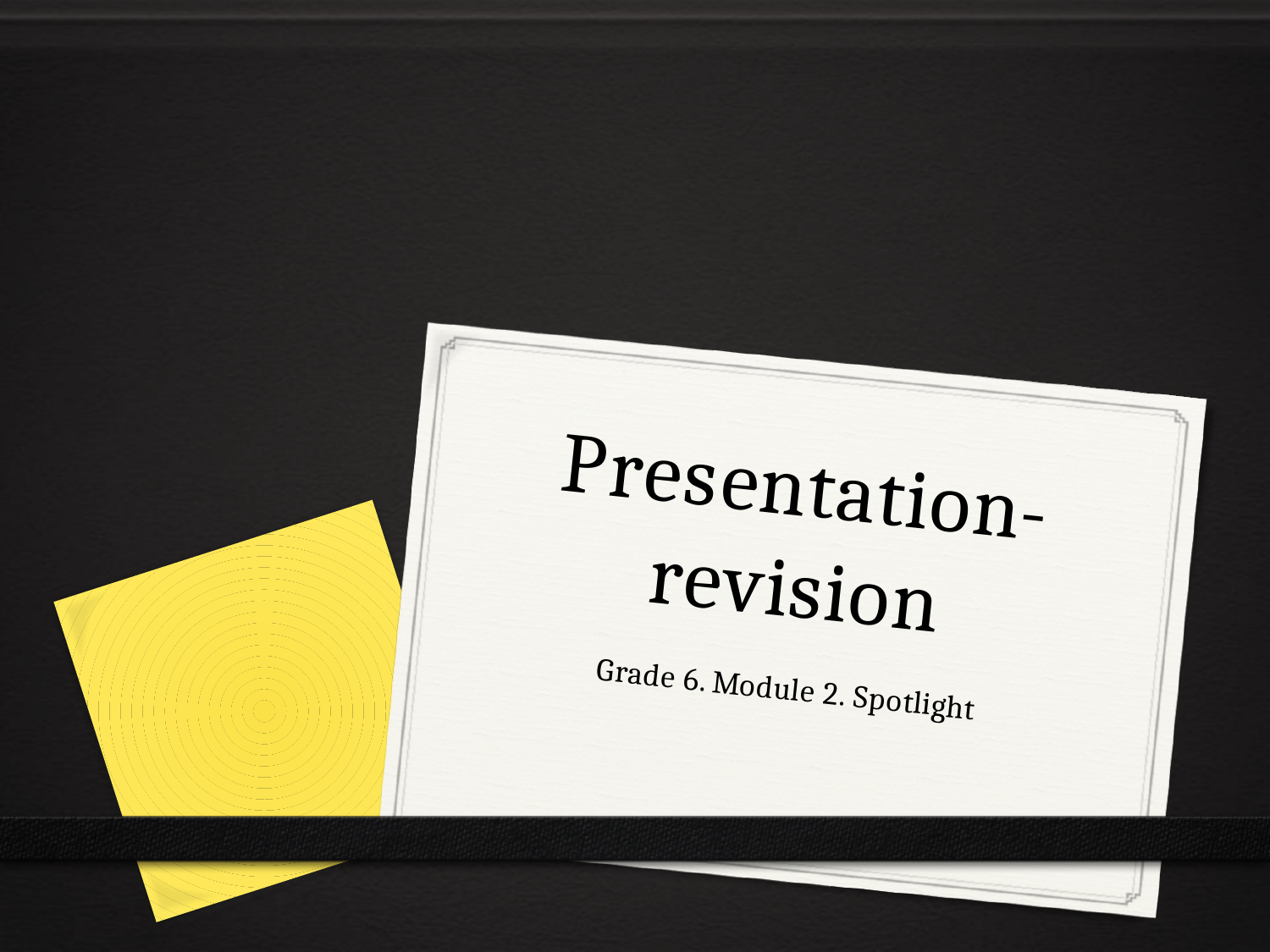

# Presentation-revision
Grade 6. Module 2. Spotlight